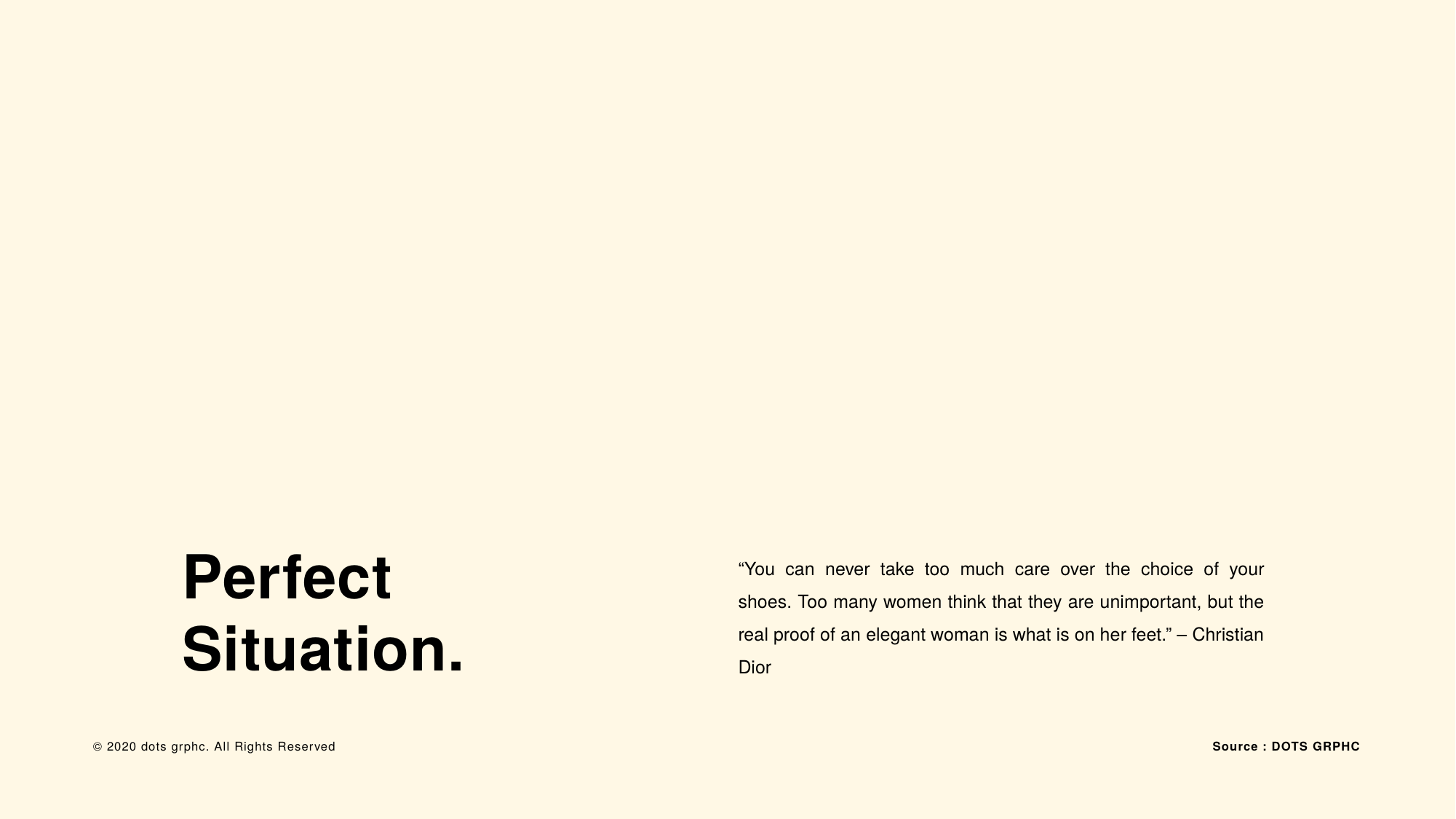

Perfect Situation.
“You can never take too much care over the choice of your shoes. Too many women think that they are unimportant, but the real proof of an elegant woman is what is on her feet.” – Christian Dior
Source : DOTS GRPHC
© 2020 dots grphc. All Rights Reserved